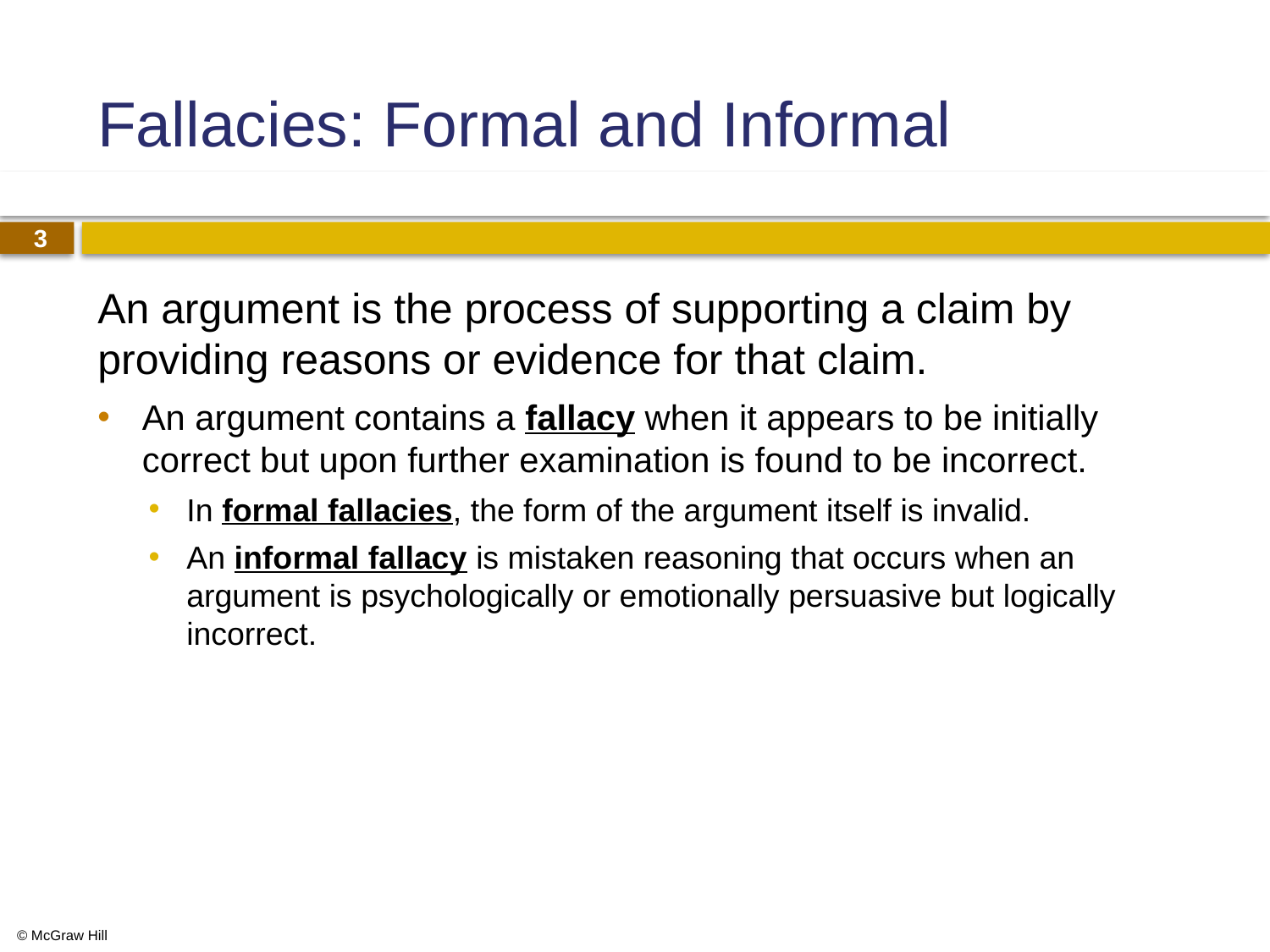

# Fallacies: Formal and Informal
An argument is the process of supporting a claim by providing reasons or evidence for that claim.
An argument contains a fallacy when it appears to be initially correct but upon further examination is found to be incorrect.
In formal fallacies, the form of the argument itself is invalid.
An informal fallacy is mistaken reasoning that occurs when an argument is psychologically or emotionally persuasive but logically incorrect.